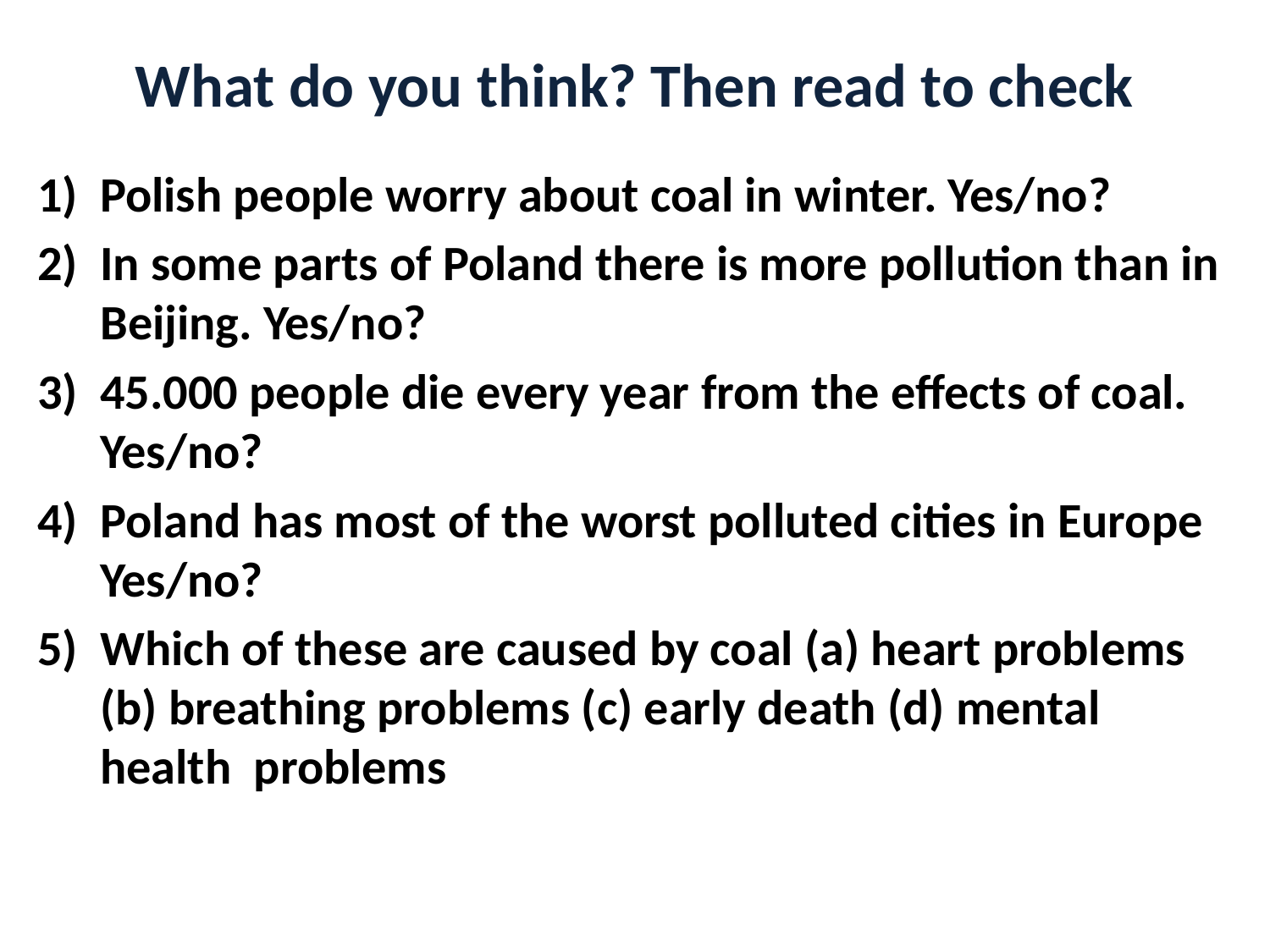

# What do you think? Then read to check
Polish people worry about coal in winter. Yes/no?
In some parts of Poland there is more pollution than in Beijing. Yes/no?
45.000 people die every year from the effects of coal. Yes/no?
Poland has most of the worst polluted cities in Europe Yes/no?
Which of these are caused by coal (a) heart problems (b) breathing problems (c) early death (d) mental health  problems